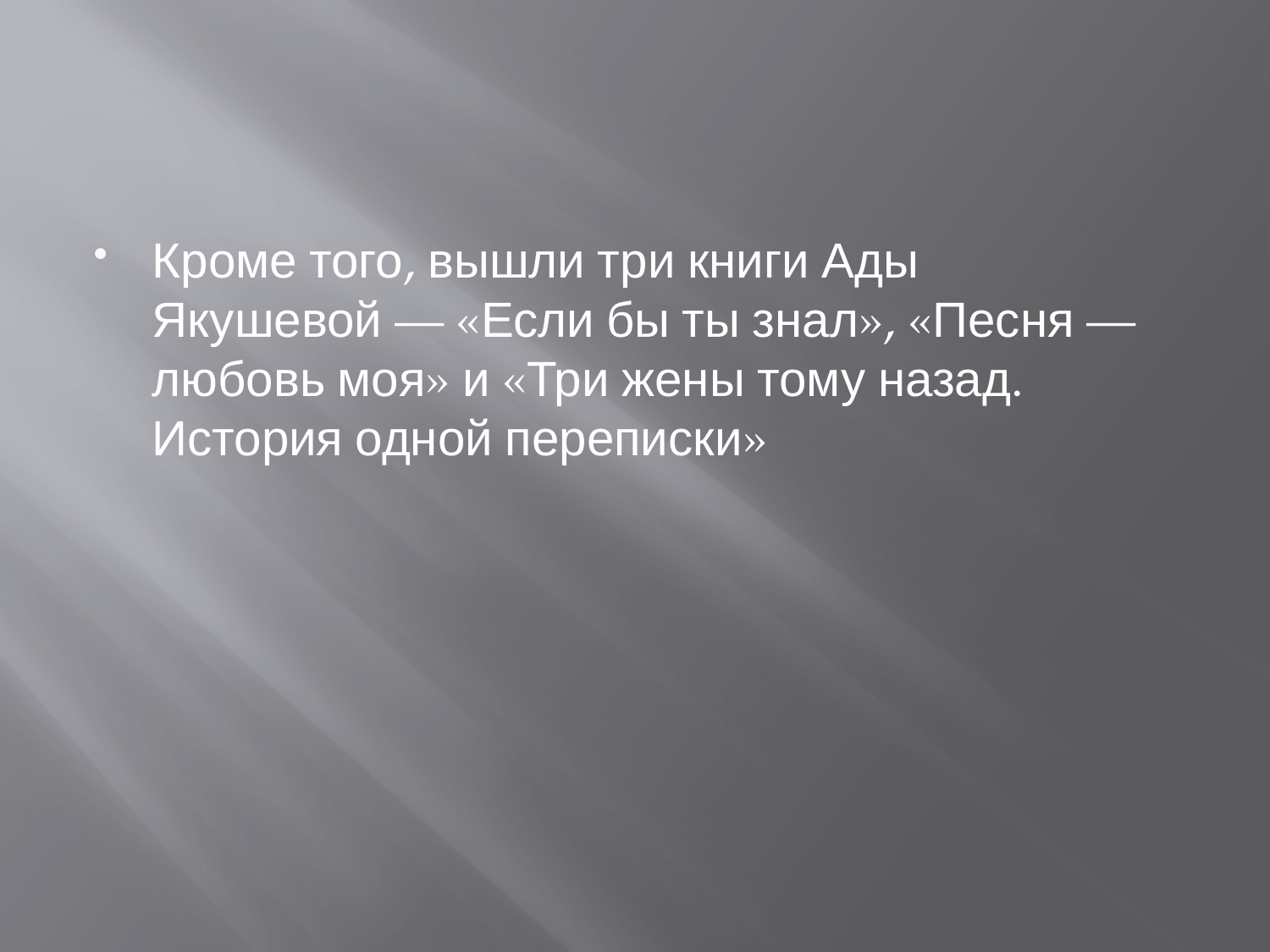

#
Кроме того, вышли три книги Ады Якушевой — «Если бы ты знал», «Песня — любовь моя» и «Три жены тому назад. История одной переписки»